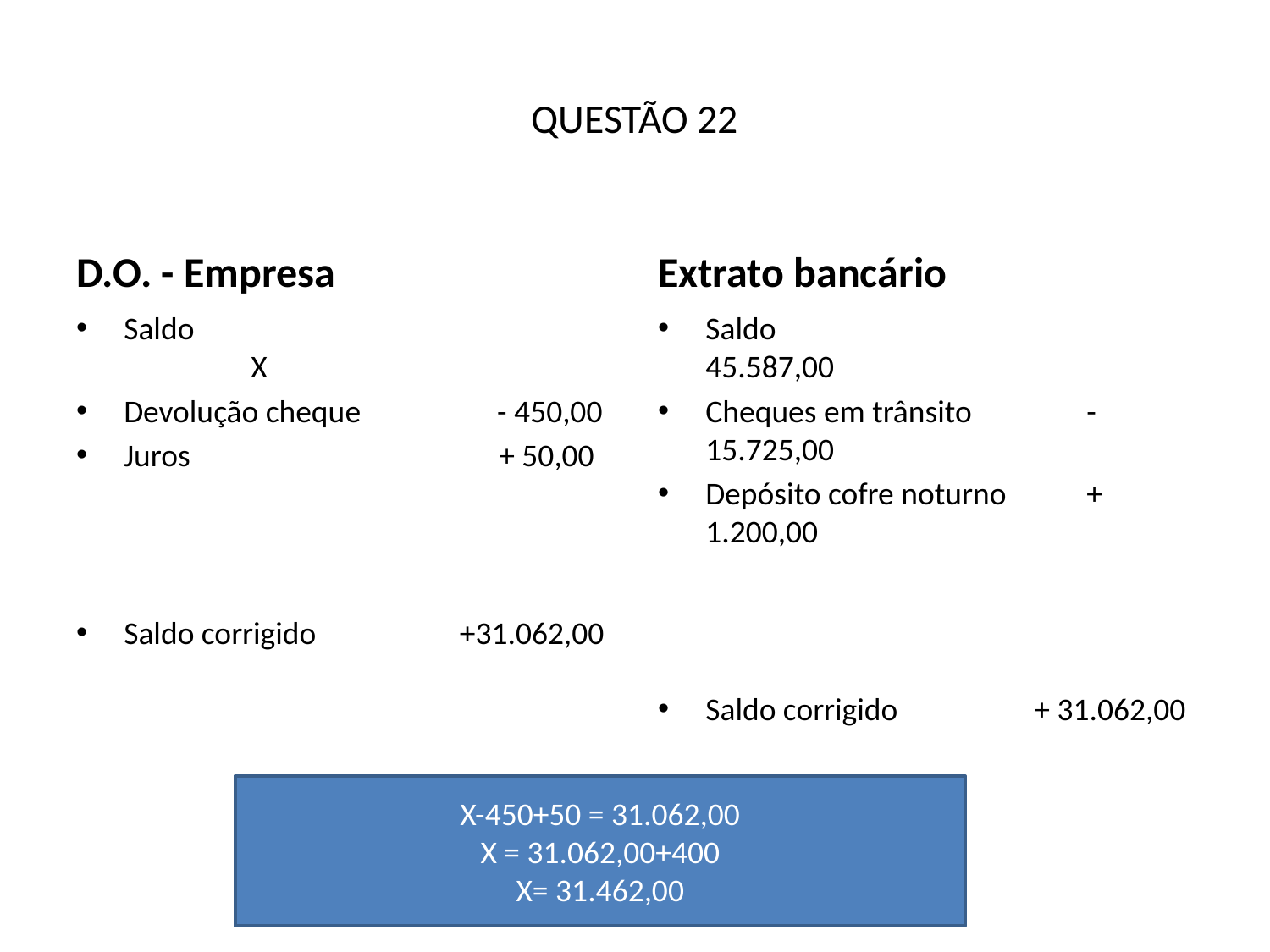

# QUESTÃO 22
D.O. - Empresa
Extrato bancário
Saldo				X
Devolução cheque                   - 450,00
Juros                                           + 50,00

Saldo corrigido                    +31.062,00

Saldo			  45.587,00
Cheques em trânsito	- 15.725,00
Depósito cofre noturno	+   1.200,00

Saldo corrigido                   + 31.062,00

X-450+50 = 31.062,00
X = 31.062,00+400
X= 31.462,00